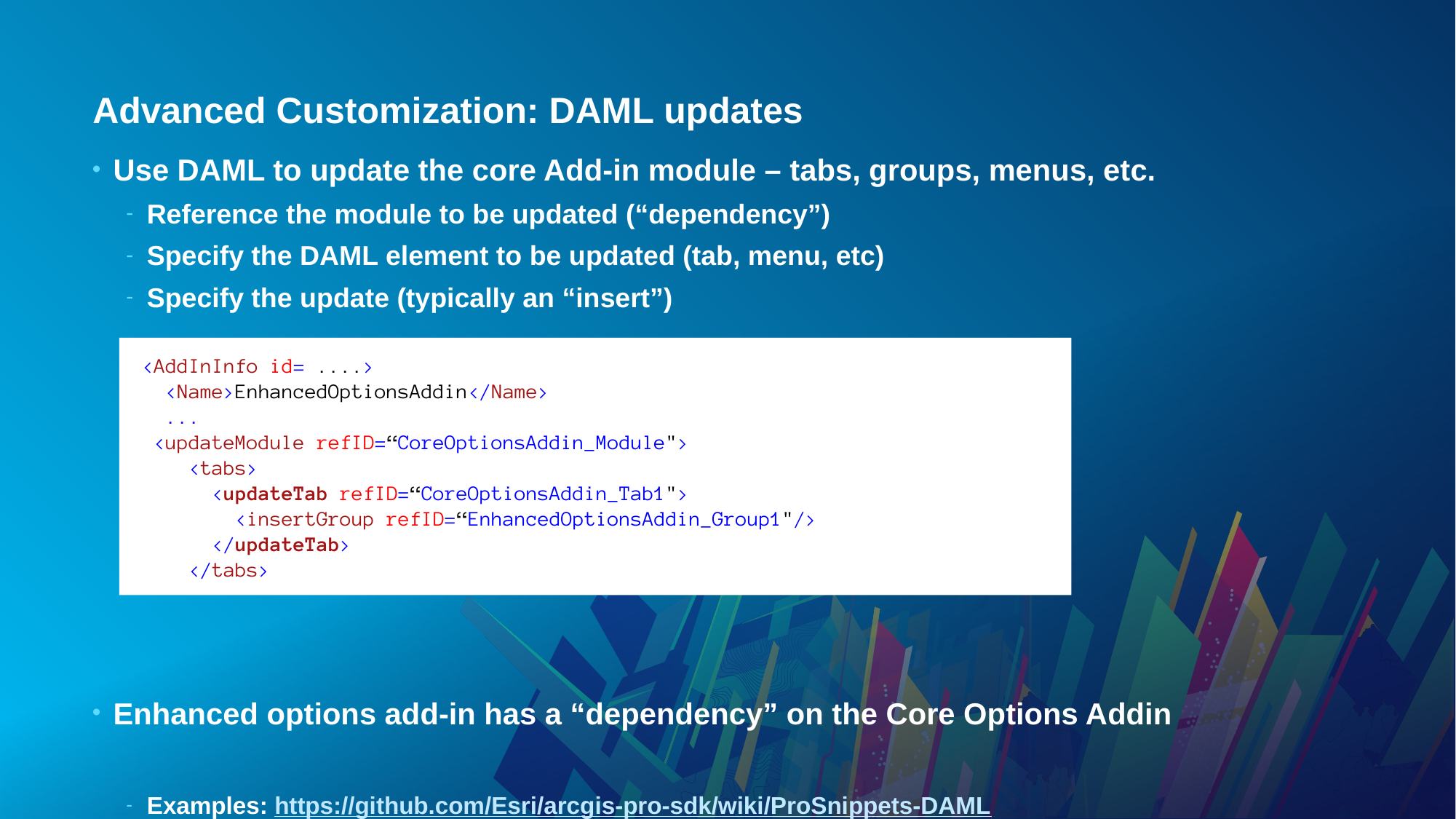

# Advanced Customization: DAML updates
Use DAML to update the core Add-in module – tabs, groups, menus, etc.
Reference the module to be updated (“dependency”)
Specify the DAML element to be updated (tab, menu, etc)
Specify the update (typically an “insert”)

Enhanced options add-in has a “dependency” on the Core Options Addin

Examples: https://github.com/Esri/arcgis-pro-sdk/wiki/ProSnippets-DAML

  <AddInInfo id= ....>
    <Name>EnhancedOptionsAddin</Name>
    ...
   <updateModule refID=“CoreOptionsAddin_Module">
      <tabs>
        <updateTab refID=“CoreOptionsAddin_Tab1">
          <insertGroup refID=“EnhancedOptionsAddin_Group1"/>
        </updateTab>
      </tabs>